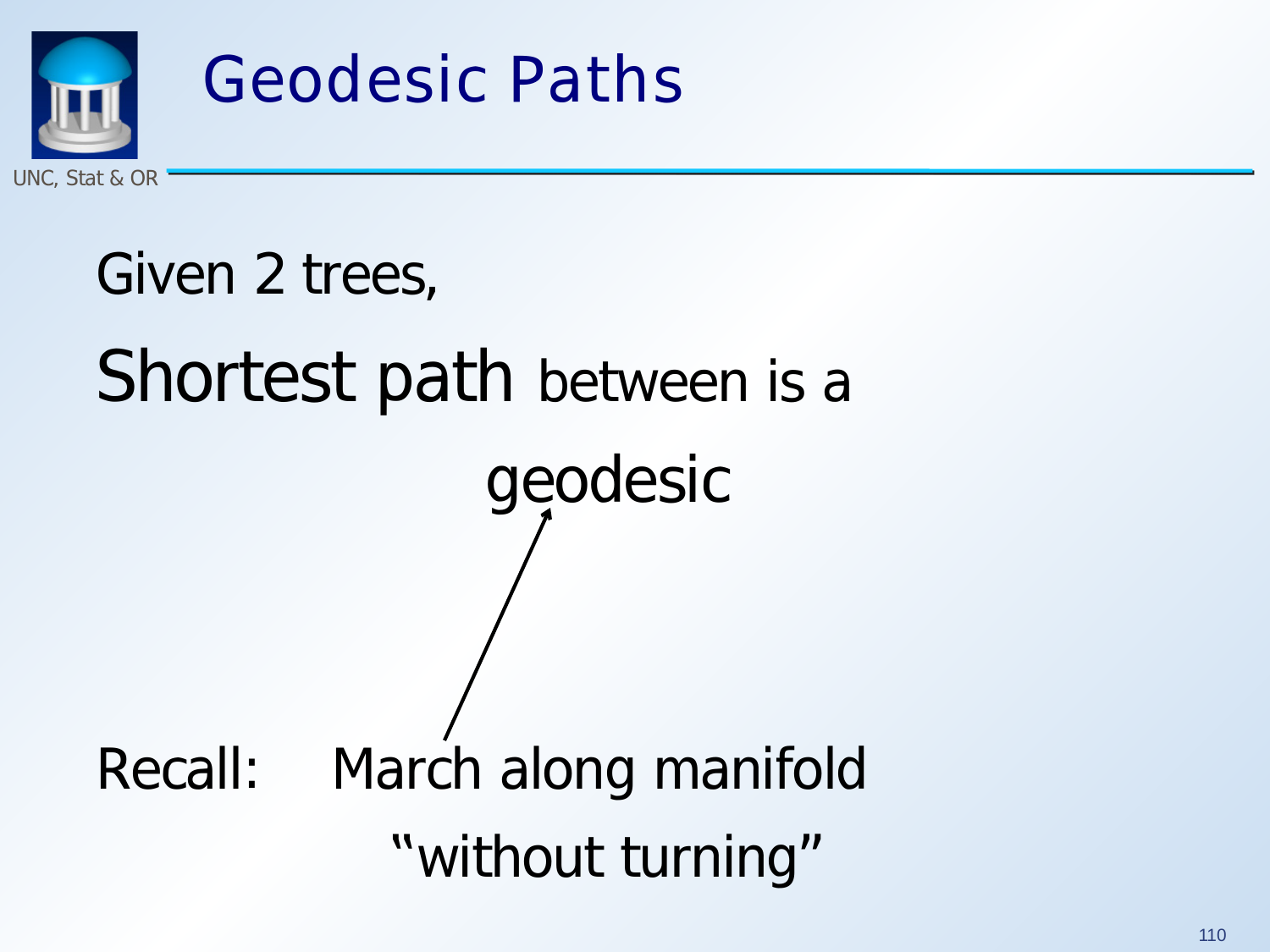

# Geodesic Paths
Given 2 trees,
Shortest path between is a
geodesic

Recall:    March along manifold
“without turning”